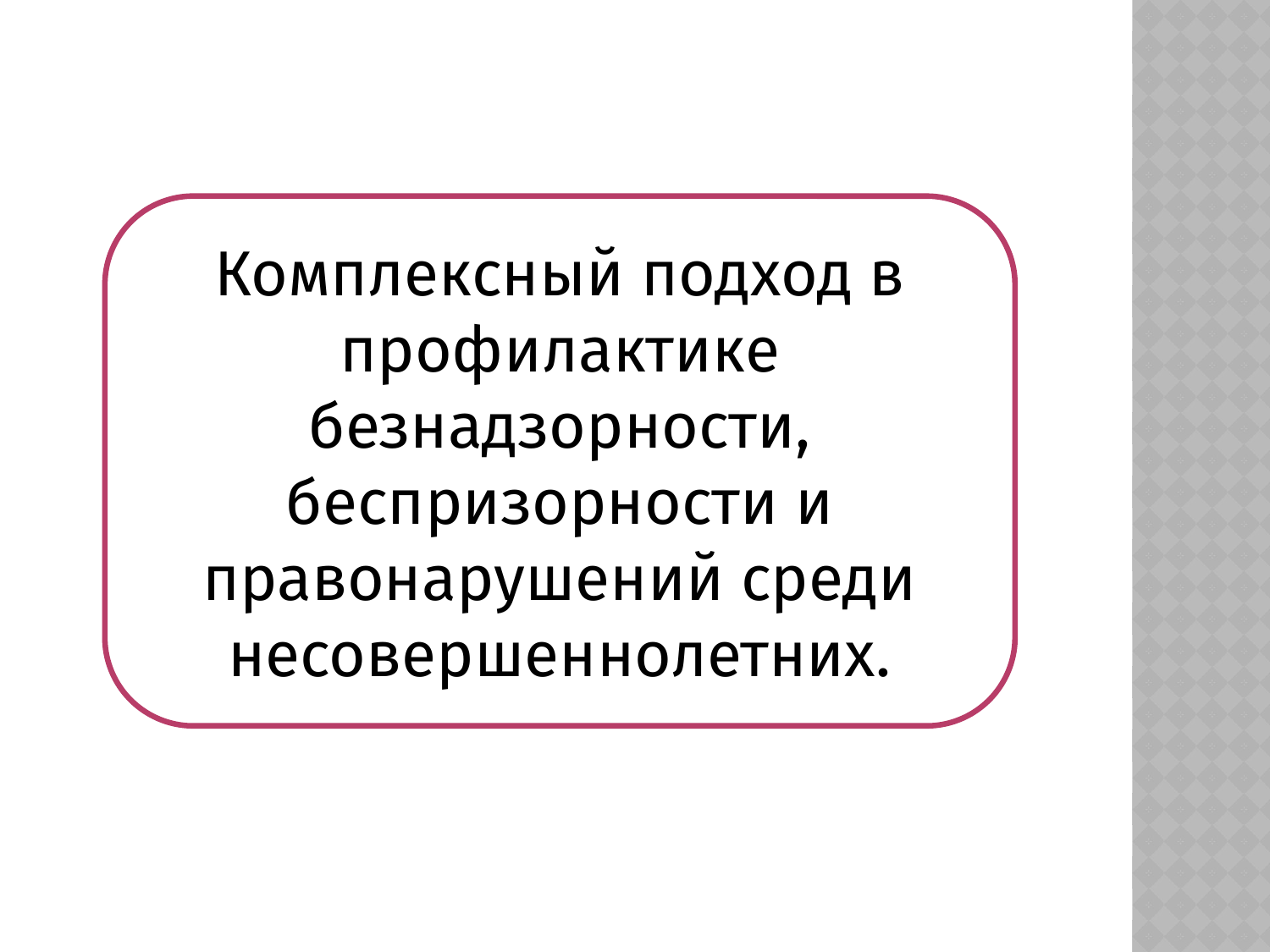

Комплексный подход в профилактике безнадзорности, беспризорности и правонарушений среди несовершеннолетних.